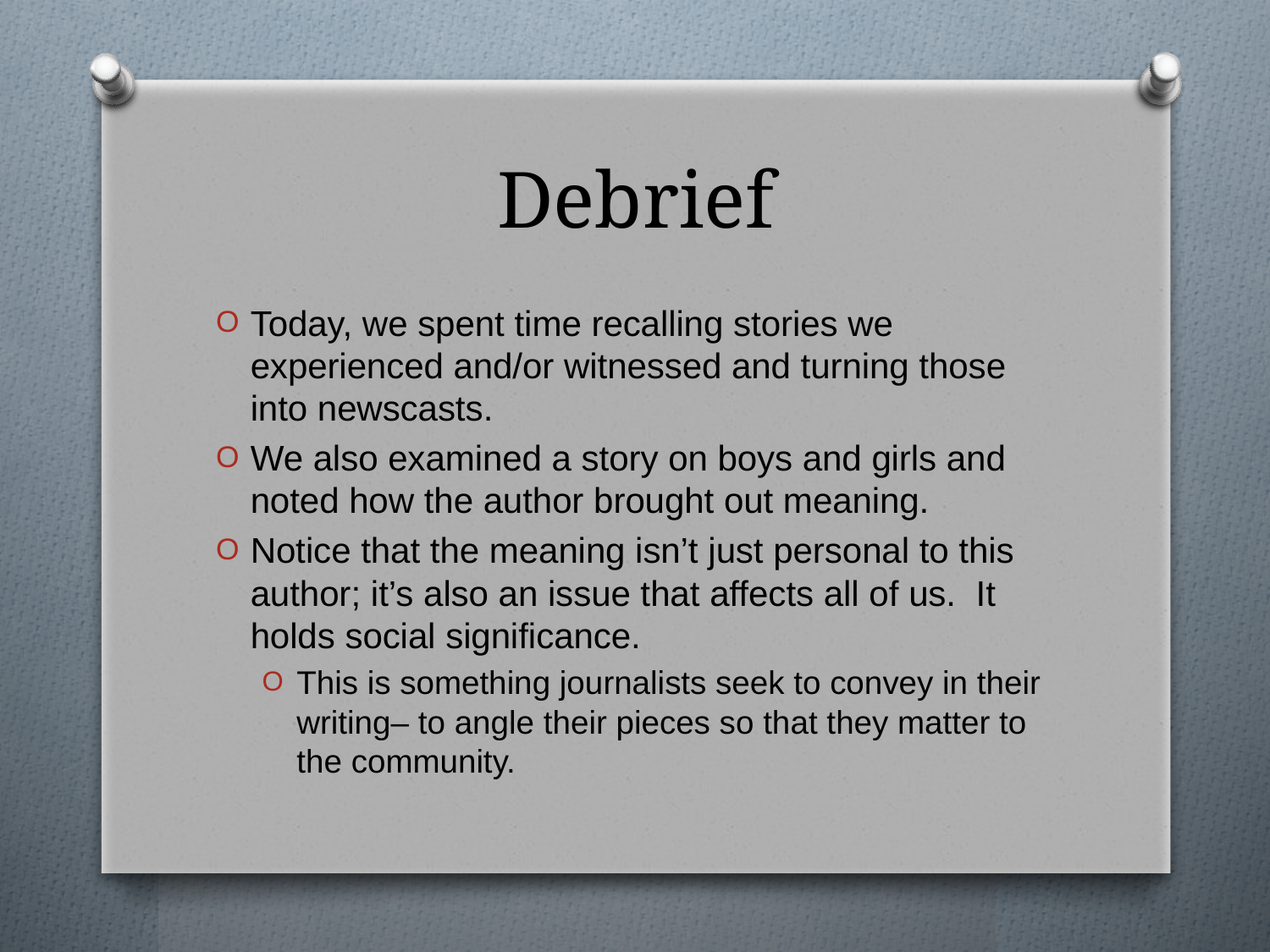

# Debrief
Today, we spent time recalling stories we experienced and/or witnessed and turning those into newscasts.
We also examined a story on boys and girls and noted how the author brought out meaning.
Notice that the meaning isn’t just personal to this author; it’s also an issue that affects all of us.  It holds social significance.
This is something journalists seek to convey in their writing– to angle their pieces so that they matter to the community.